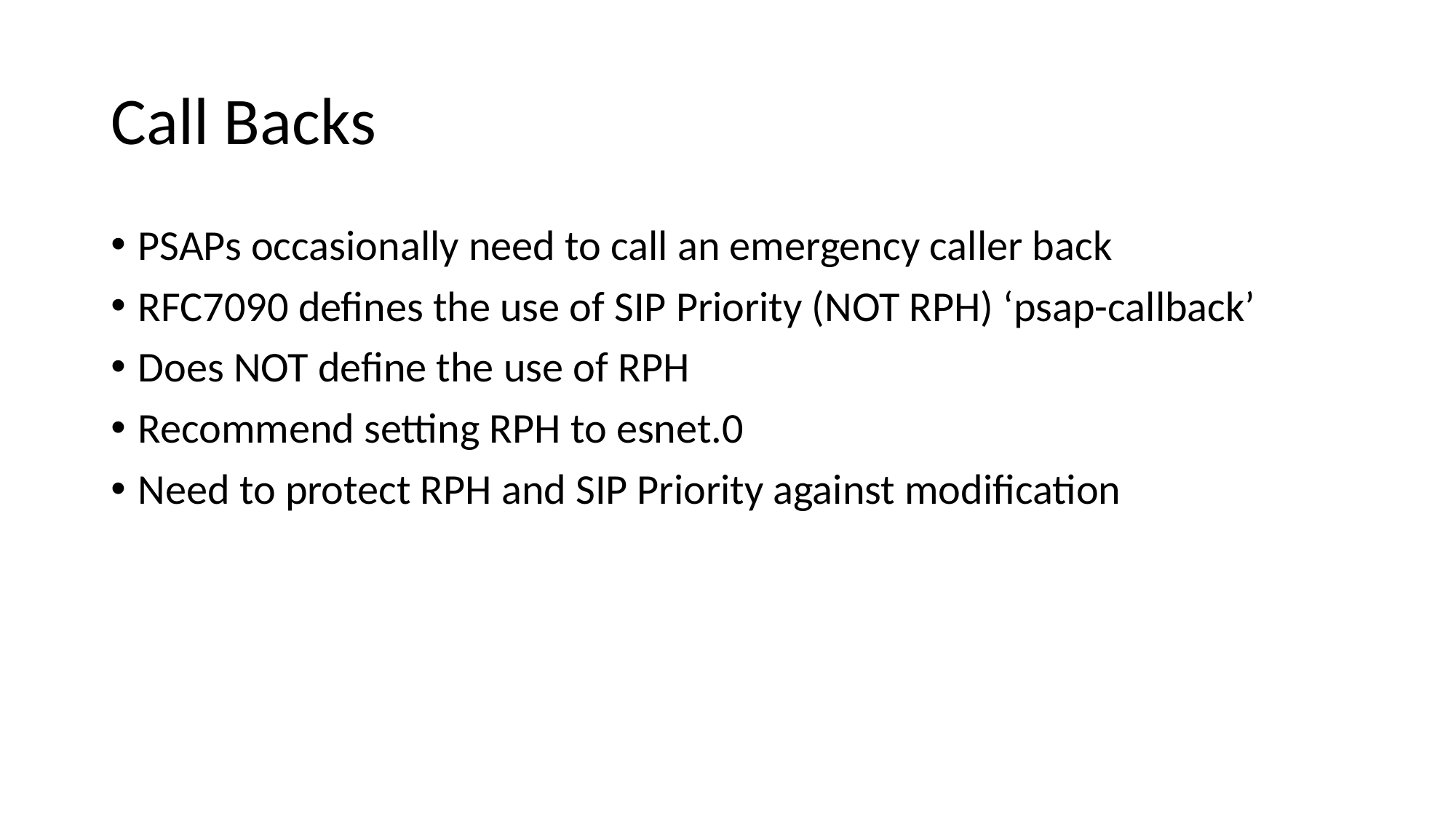

# Call Backs
PSAPs occasionally need to call an emergency caller back
RFC7090 defines the use of SIP Priority (NOT RPH) ‘psap-callback’
Does NOT define the use of RPH
Recommend setting RPH to esnet.0
Need to protect RPH and SIP Priority against modification